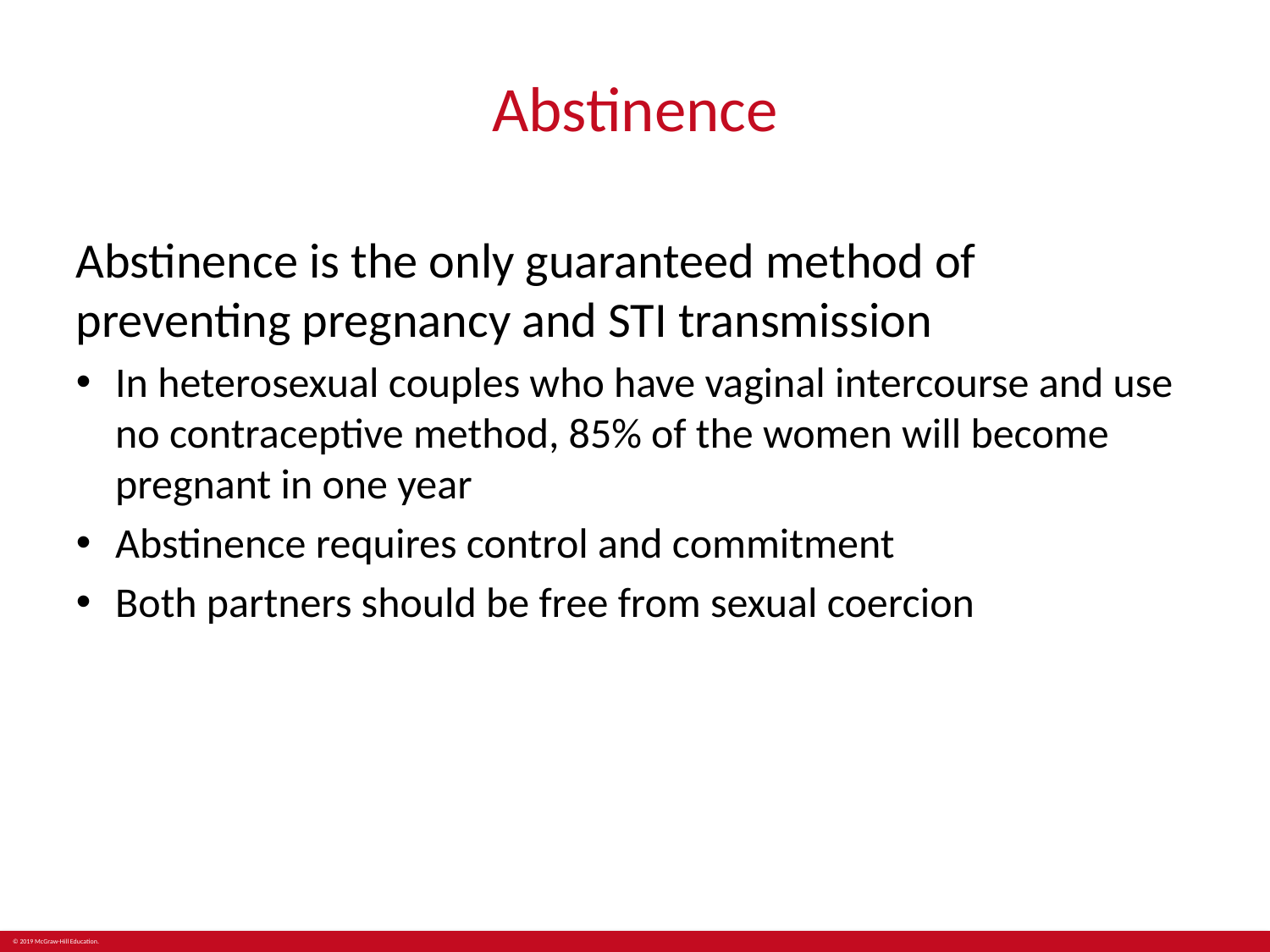

# Abstinence
Abstinence is the only guaranteed method of preventing pregnancy and STI transmission
In heterosexual couples who have vaginal intercourse and use no contraceptive method, 85% of the women will become pregnant in one year
Abstinence requires control and commitment
Both partners should be free from sexual coercion